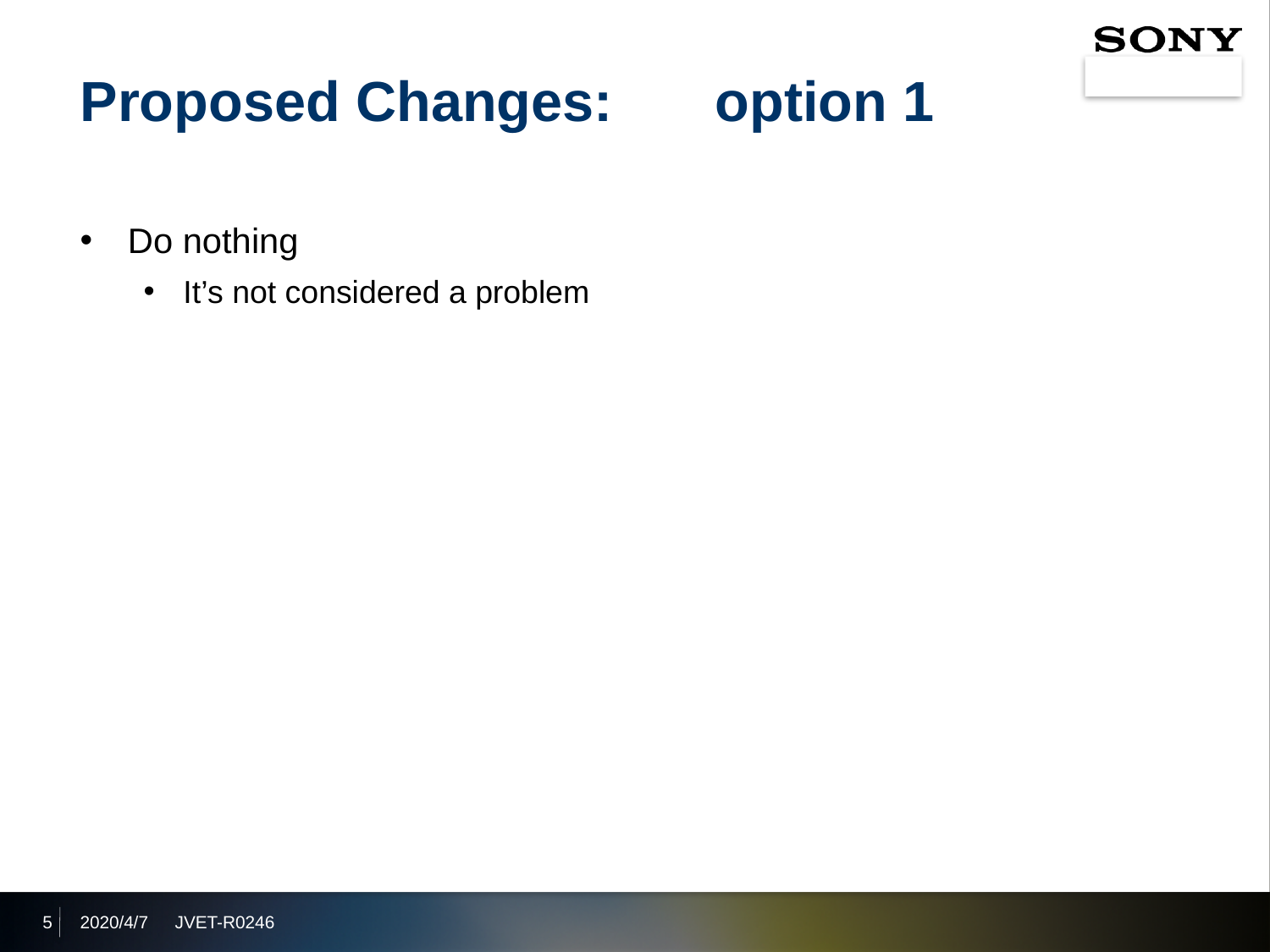

# Proposed Changes:	option 1

Do nothing
It’s not considered a problem
5
2020/4/7
JVET-R0246